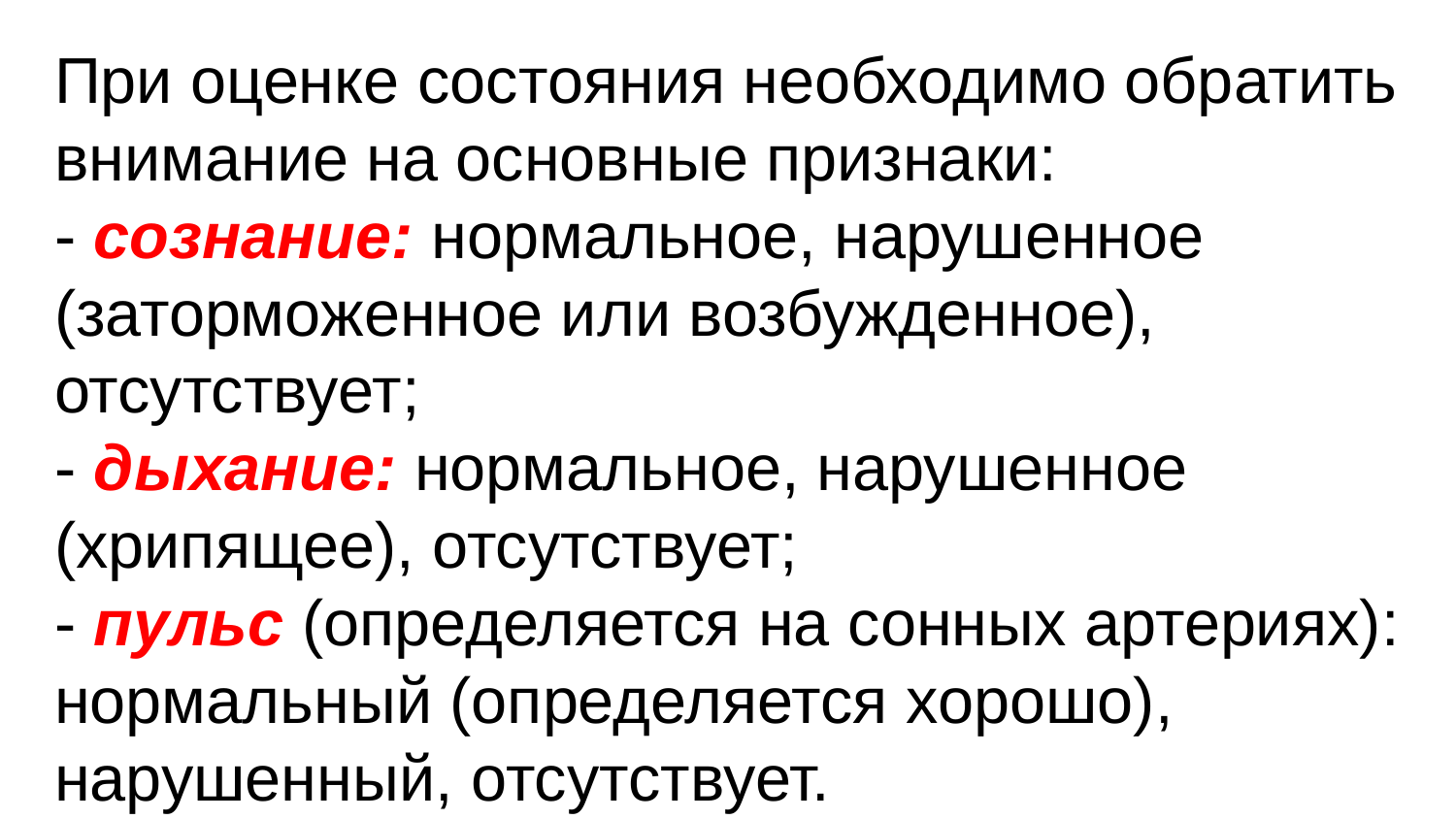

При оценке состояния необходимо обратить внимание на основные признаки:
- сознание: нормальное, нарушенное (заторможенное или возбужденное), отсутствует;
- дыхание: нормальное, нарушенное (хрипящее), отсутствует;
- пульс (определяется на сонных артериях): нормальный (определяется хорошо), нарушенный, отсутствует.